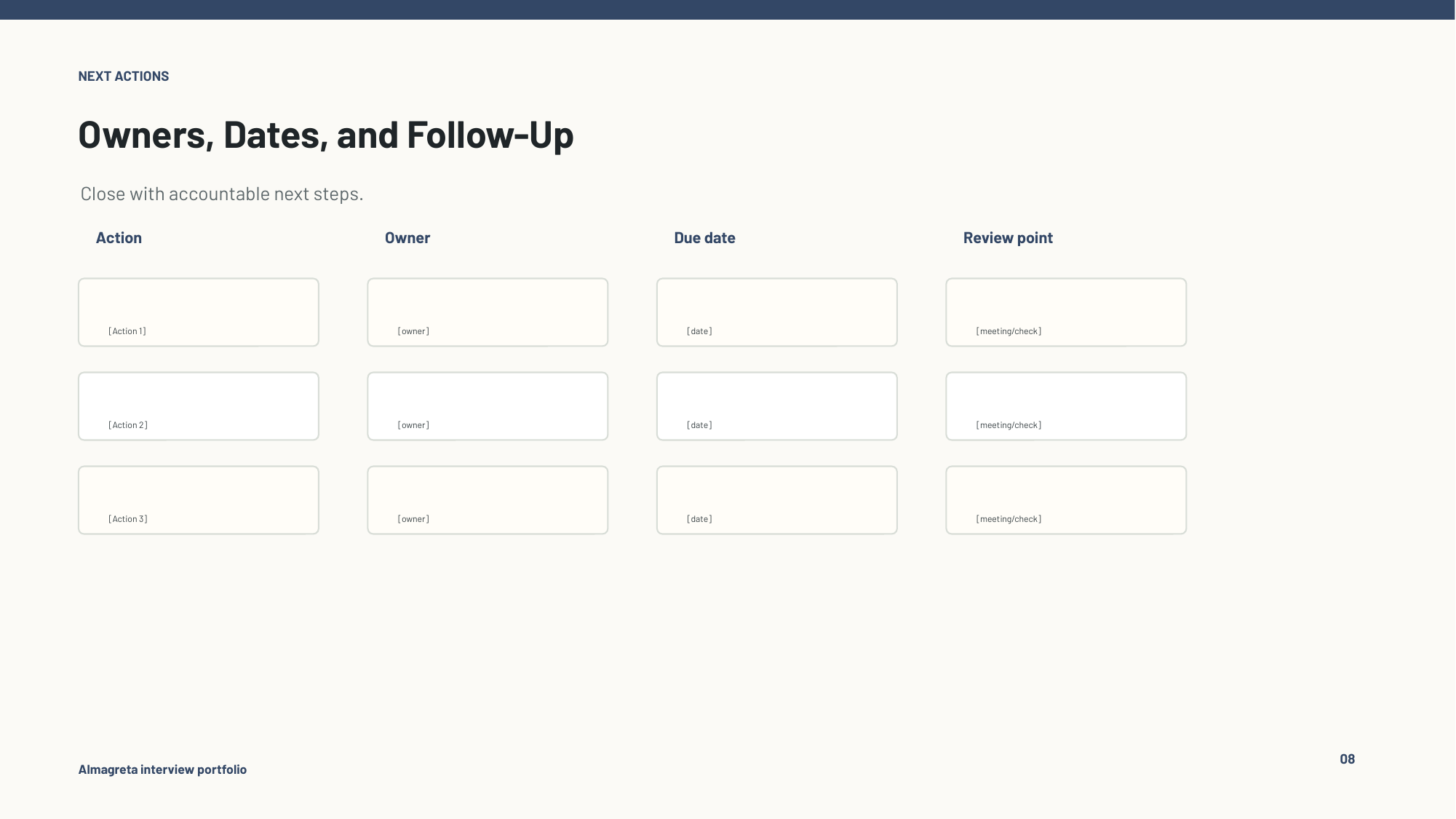

NEXT ACTIONS
Owners, Dates, and Follow-Up
Close with accountable next steps.
Action
Owner
Due date
Review point

[Action 1]
[owner]
[date]
[meeting/check]

[Action 2]
[owner]
[date]
[meeting/check]

[Action 3]
[owner]
[date]
[meeting/check]
08
Almagreta interview portfolio